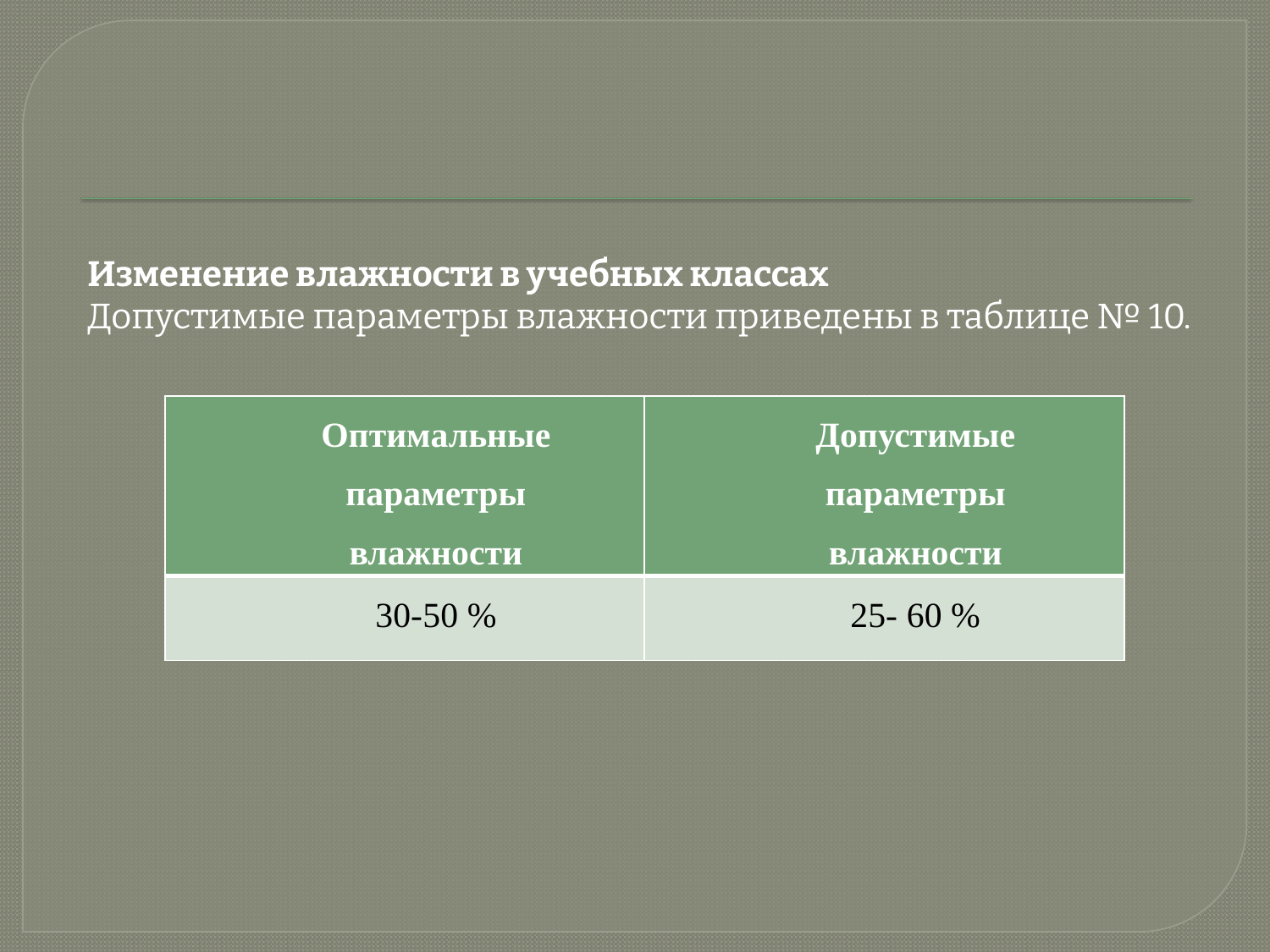

# Изменение влажности в учебных классах Допустимые параметры влажности приведены в таблице № 10.
| Оптимальные параметры влажности | Допустимые параметры влажности |
| --- | --- |
| 30-50 % | 25- 60 % |